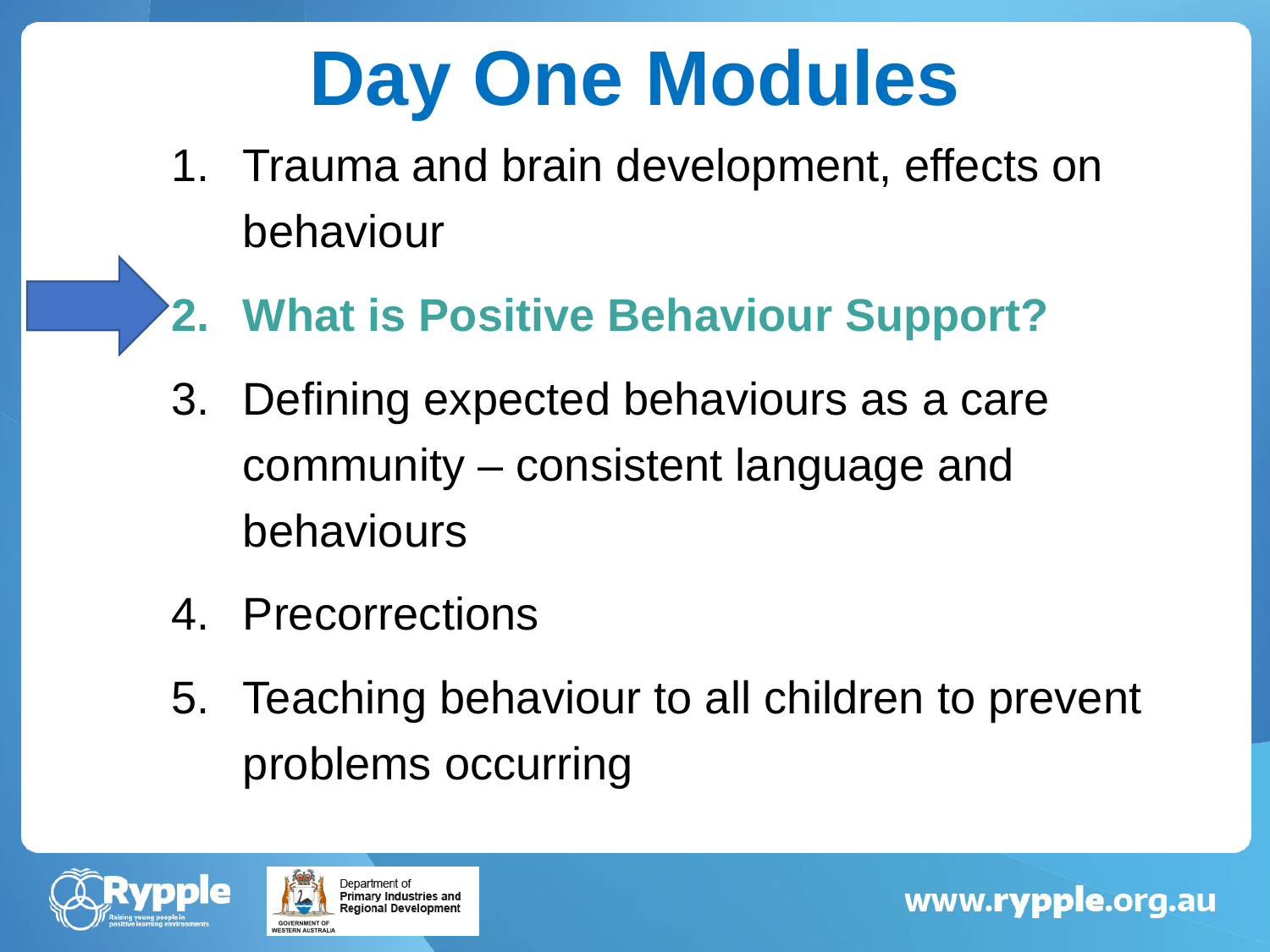

# Day One Modules
Trauma and brain development, effects on behaviour
What is Positive Behaviour Support?
Defining expected behaviours as a care community – consistent language and behaviours
Precorrections
Teaching behaviour to all children to prevent problems occurring